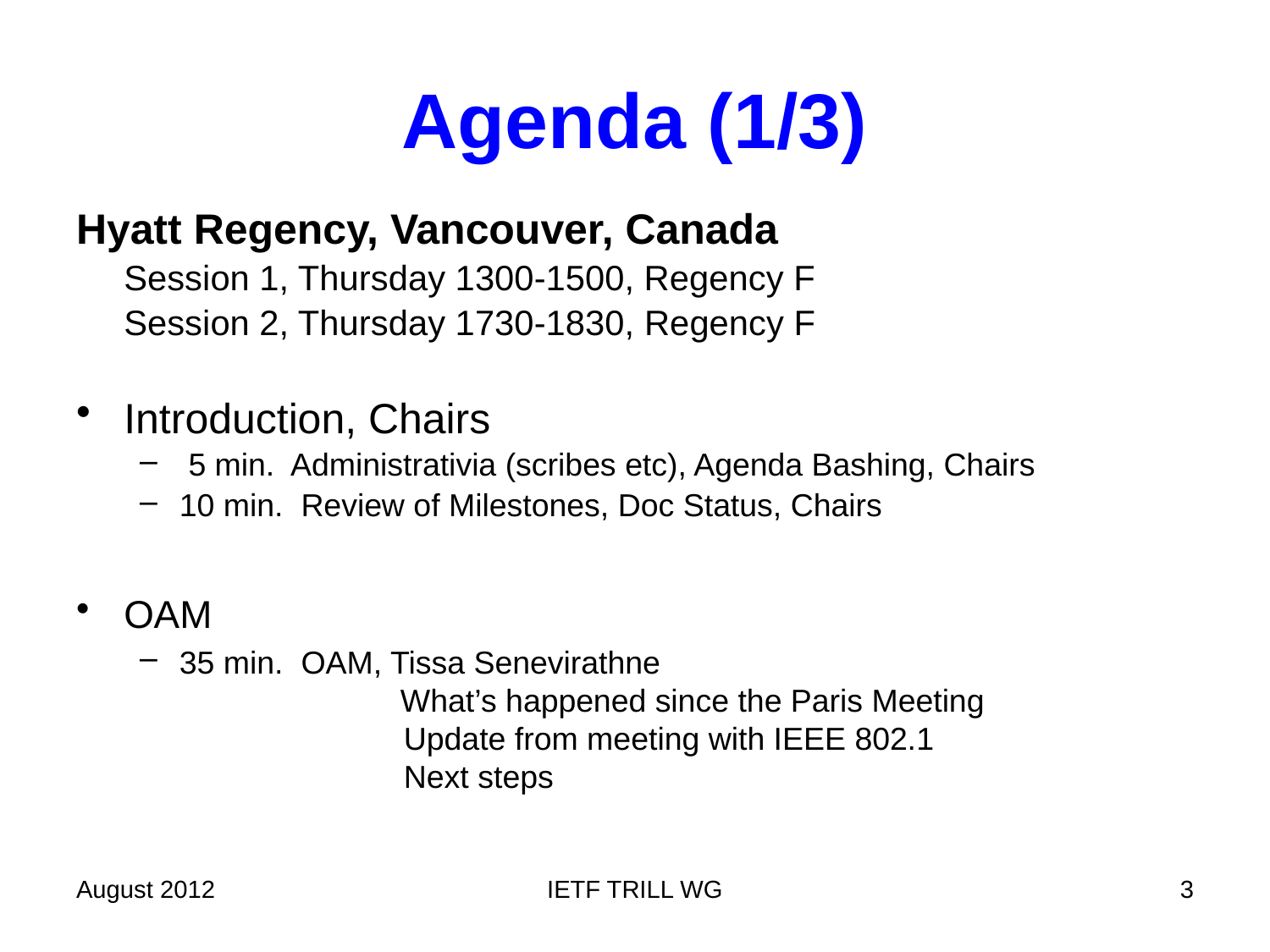

# Agenda (1/3)
Hyatt Regency, Vancouver, Canada
	Session 1, Thursday 1300-1500, Regency F
	Session 2, Thursday 1730-1830, Regency F

Introduction, Chairs
 5 min.  Administrativia (scribes etc), Agenda Bashing, Chairs
10 min.  Review of Milestones, Doc Status, Chairs

OAM
35 min.  OAM, Tissa Senevirathne
	            What’s happened since the Paris Meeting
	           Update from meeting with IEEE 802.1
	           Next steps

August 2012
IETF TRILL WG
3